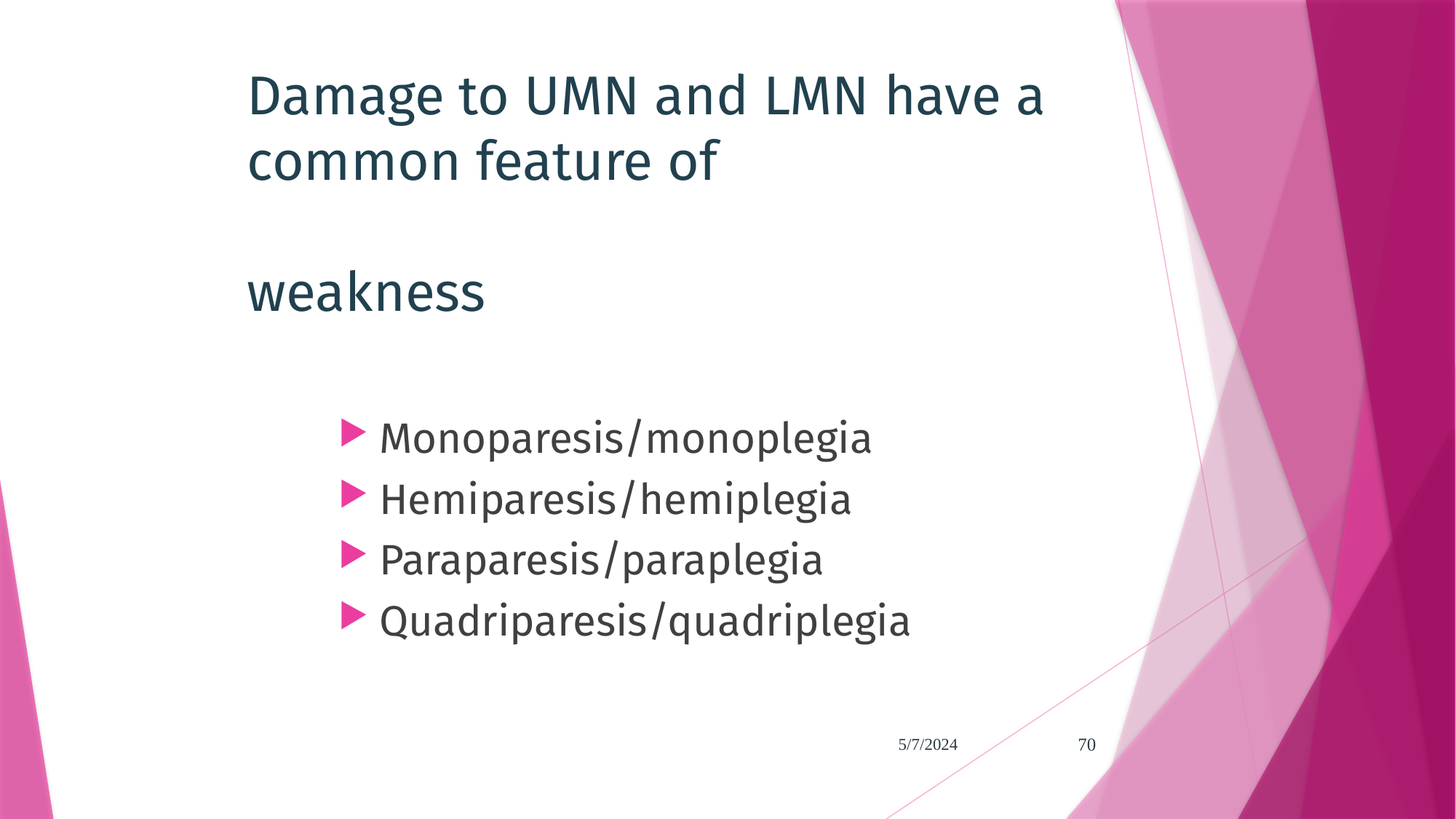

# Damage to UMN and LMN have a common feature of weakness
Monoparesis/monoplegia
Hemiparesis/hemiplegia
Paraparesis/paraplegia
Quadriparesis/quadriplegia
5/7/2024
70